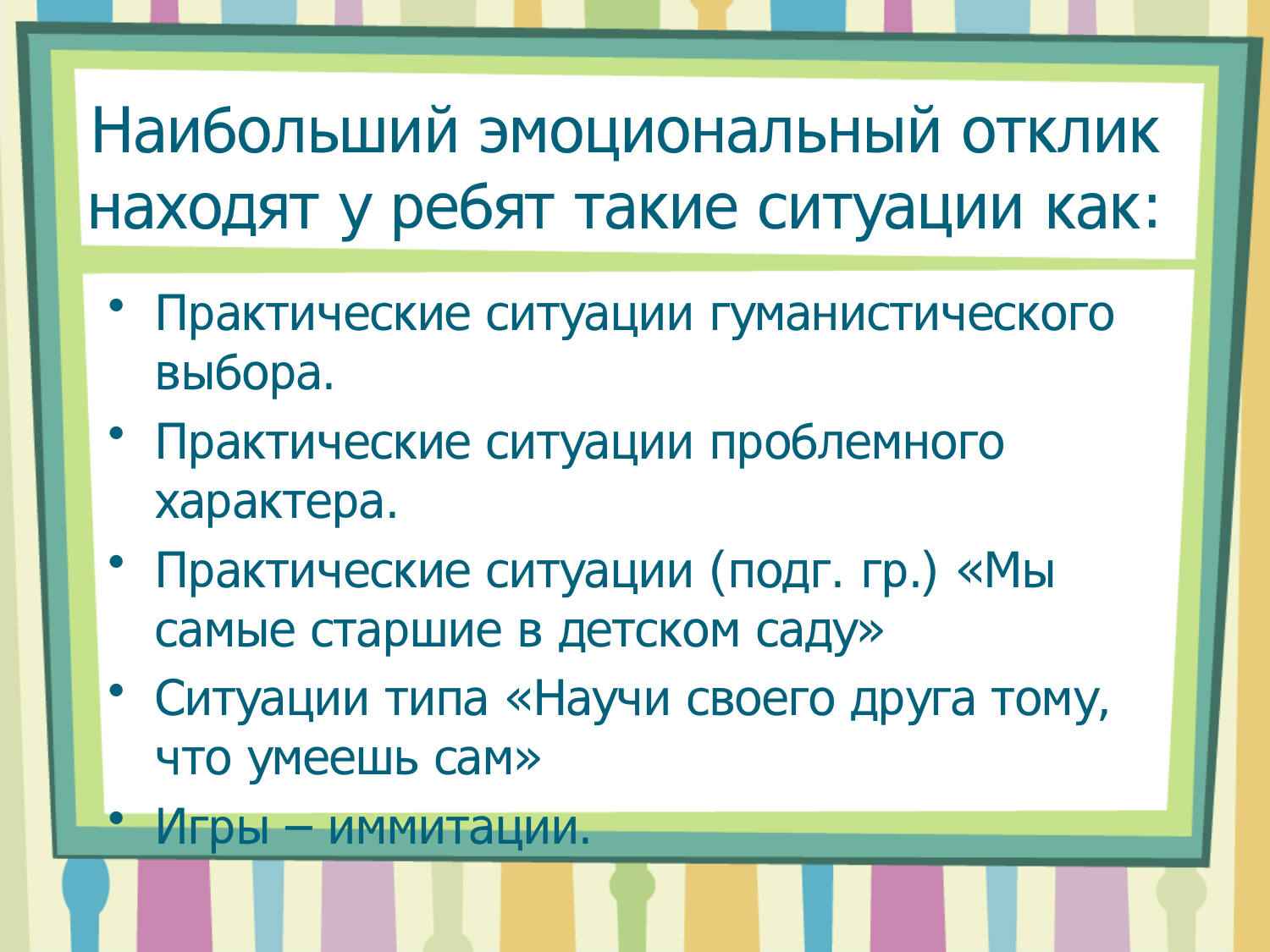

# Наибольший эмоциональный отклик находят у ребят такие ситуации как:
Практические ситуации гуманистического  выбора.
Практические ситуации проблемного характера.
Практические ситуации (подг. гр.) «Мы самые старшие в детском саду»
Ситуации типа «Научи своего друга тому, что умеешь сам»
Игры – иммитации.